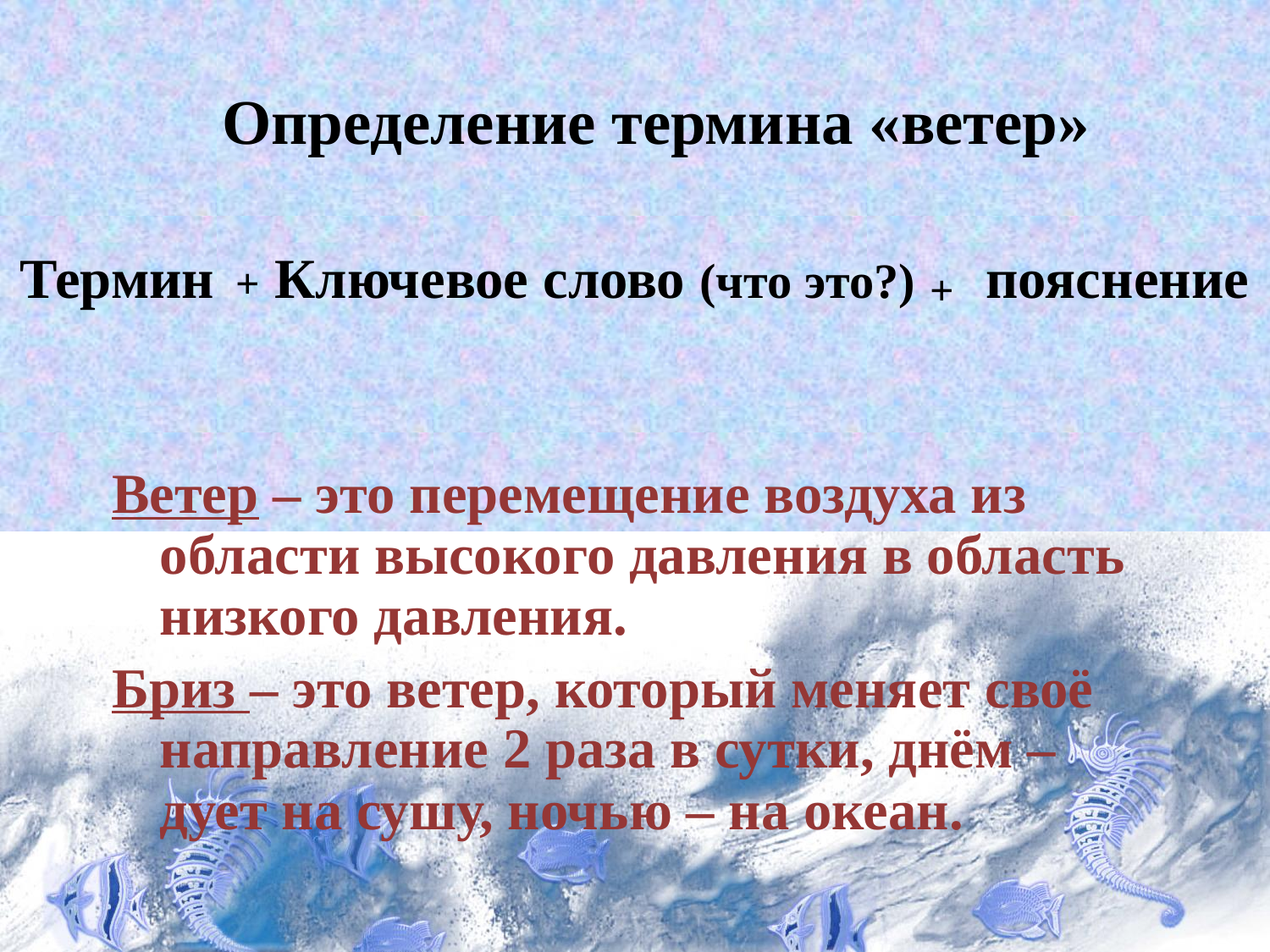

Определение термина «ветер»

Термин  +
Ключевое слово (что это?)
пояснение
+

Ветер – это перемещение воздуха из области высокого давления в область низкого давления.
Бриз – это ветер, который меняет своё направление 2 раза в сутки, днём – дует на сушу, ночью – на океан.